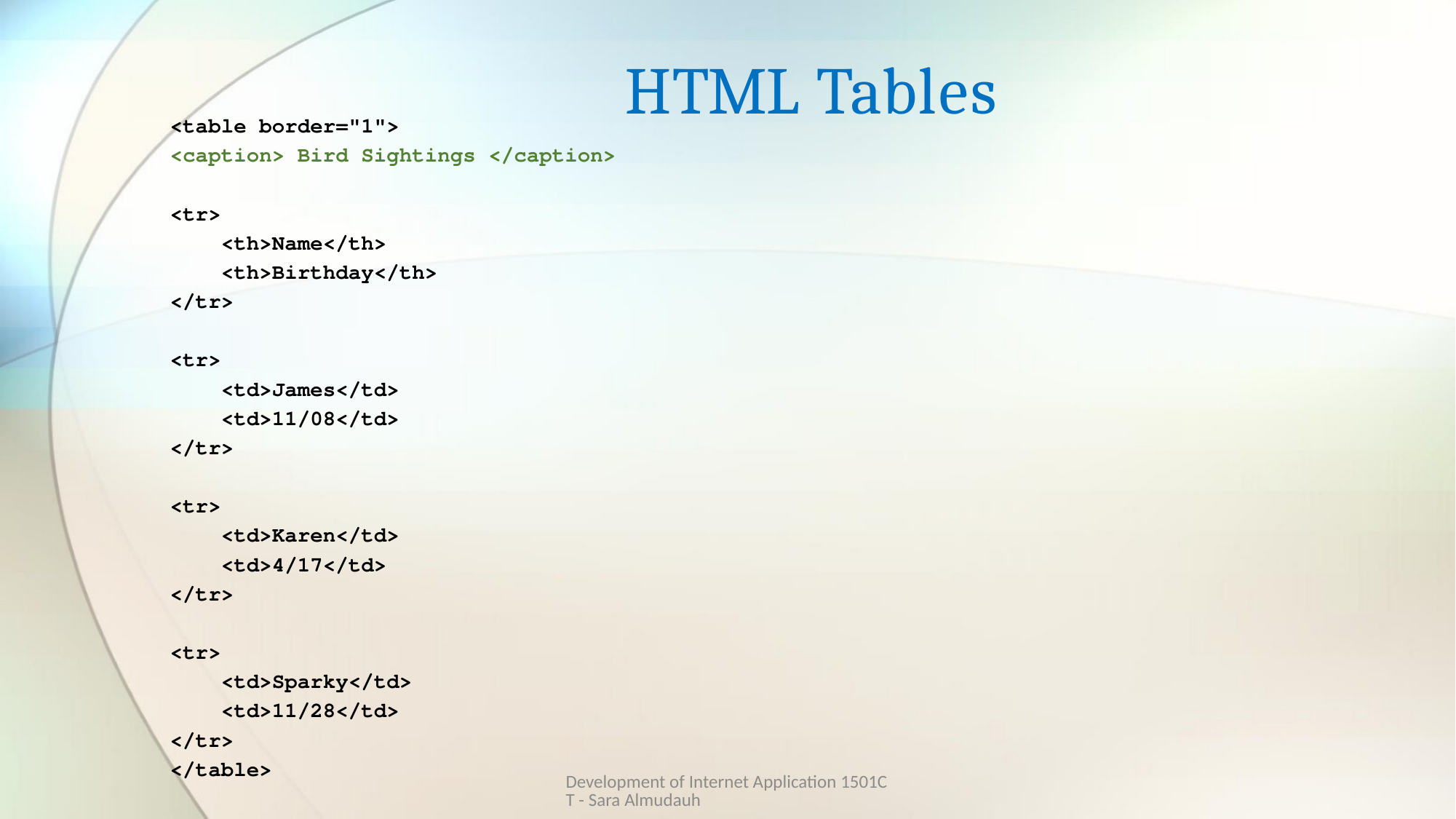

# HTML Tables
<table border="1">
<caption> Bird Sightings </caption>

<tr>
    <th>Name</th>
    <th>Birthday</th>
</tr>

<tr>
    <td>James</td>
    <td>11/08</td>
</tr>

<tr>
    <td>Karen</td>
    <td>4/17</td>
</tr>

<tr>
    <td>Sparky</td>
    <td>11/28</td>
</tr>
</table>

Development of Internet Application 1501CT - Sara Almudauh